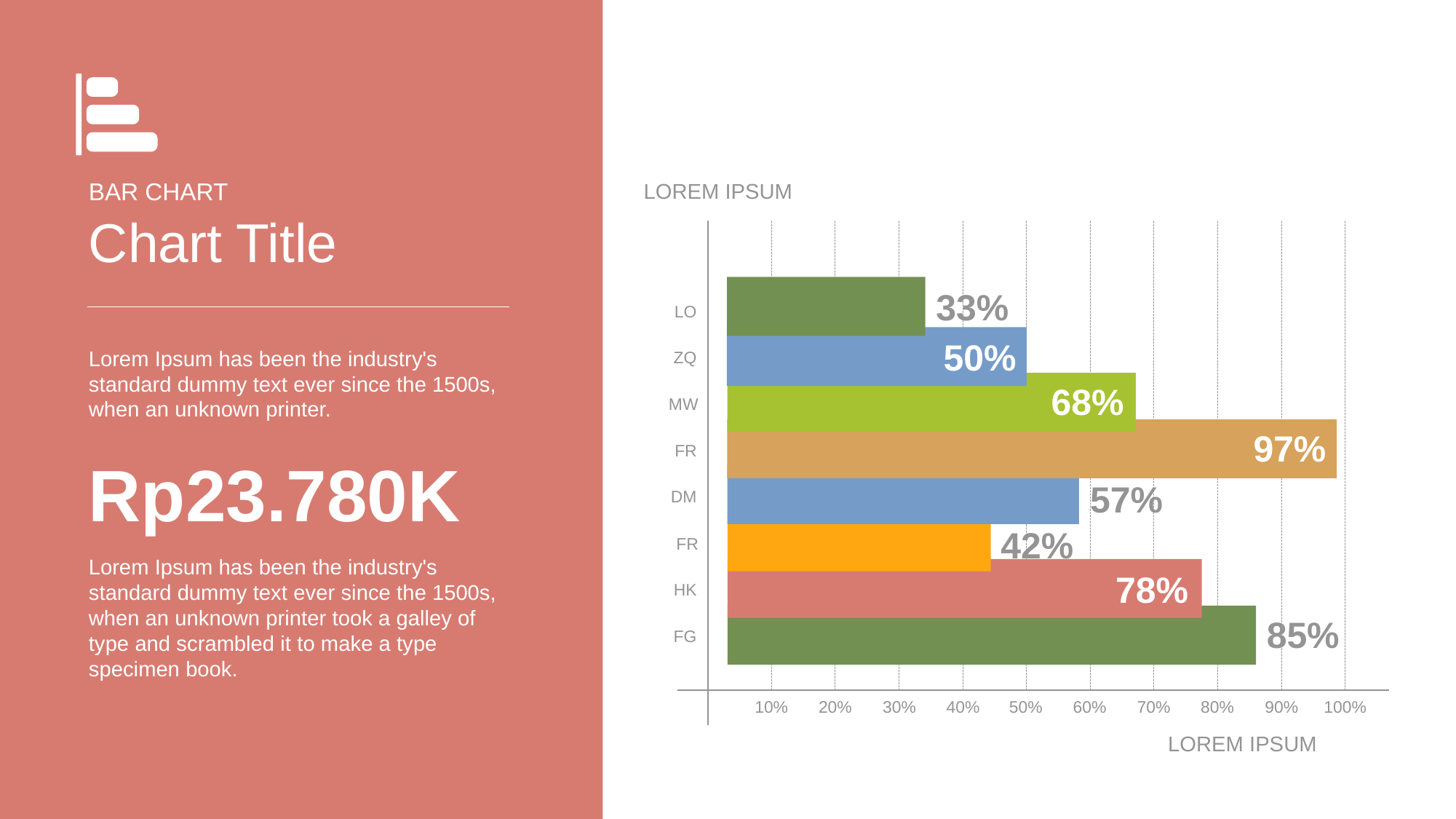

BAR CHART
LOREM IPSUM
LO
ZQ
MW
FR
DM
FR
HK
FG
10%
20%
30%
40%
50%
60%
70%
80%
90%
100%
LOREM IPSUM
Chart Title

33%

50%
Lorem Ipsum has been the industry's standard dummy text ever since the 1500s, when an unknown printer.

68%

97%
Rp23.780K

57%

42%
Lorem Ipsum has been the industry's standard dummy text ever since the 1500s, when an unknown printer took a galley of type and scrambled it to make a type specimen book.

78%

85%